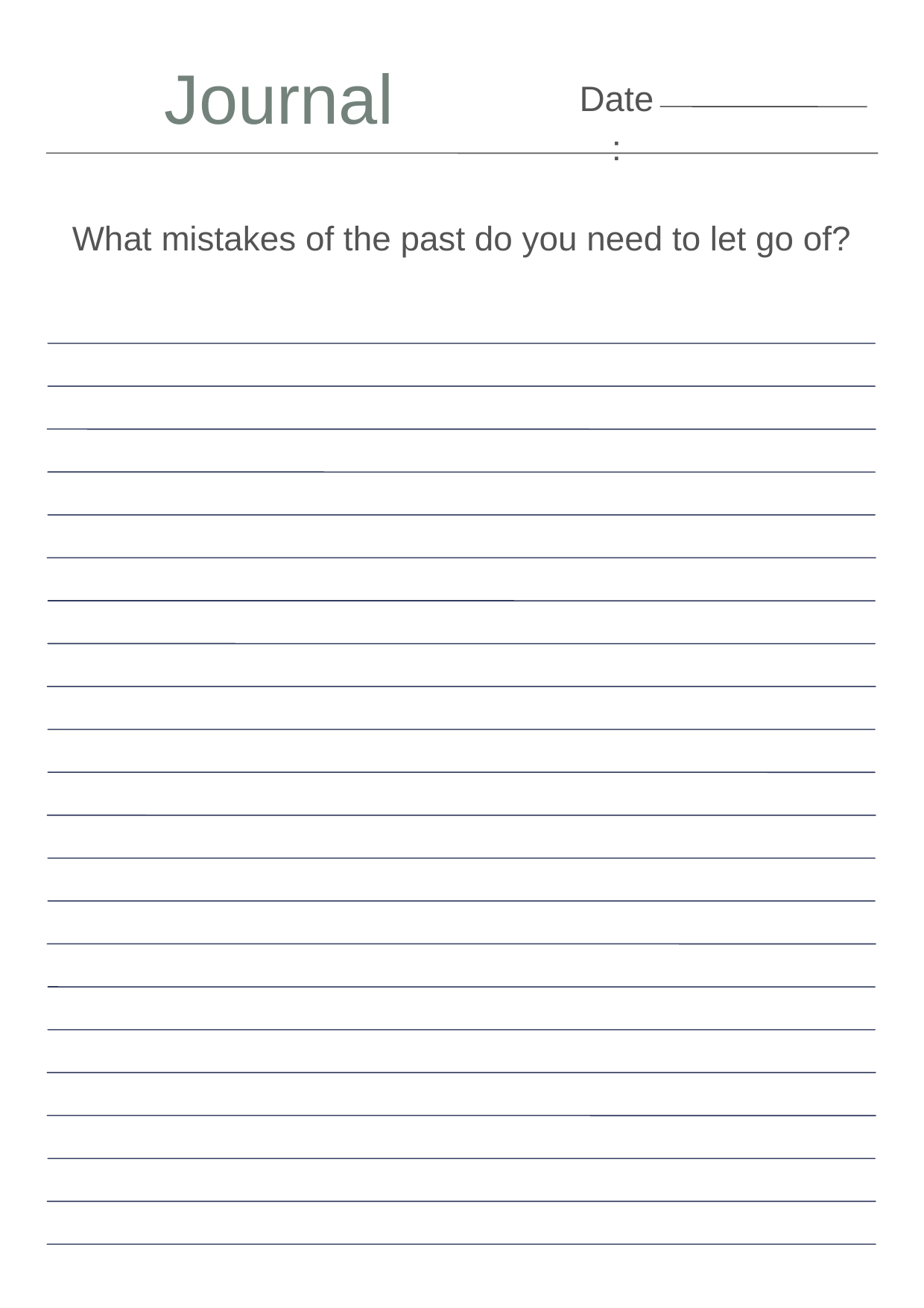

Journal
Date:

What mistakes of the past do you need to let go of?